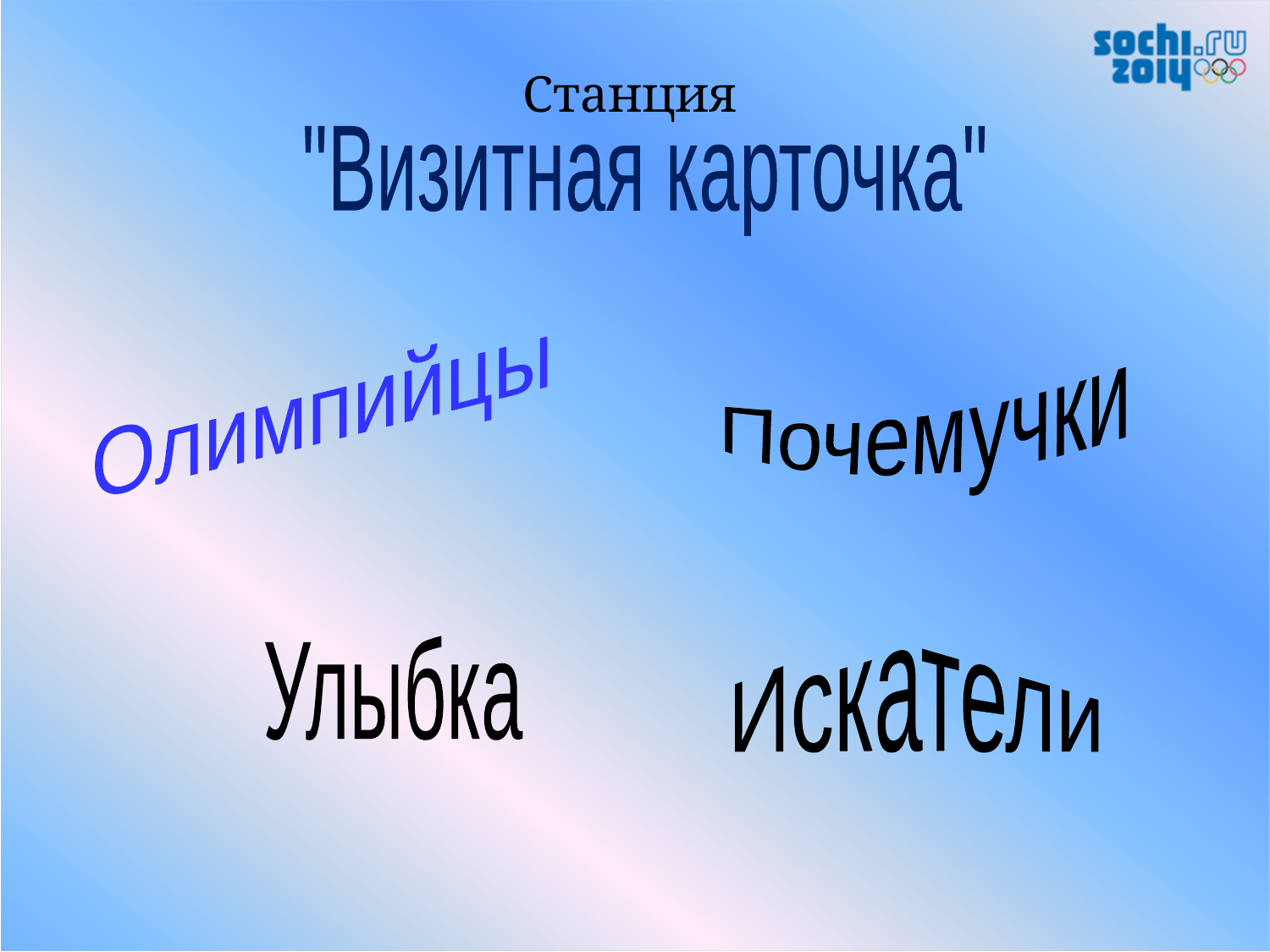

Станция
"Визитная карточка"
Олимпийцы
Почемучки
Искатели
Улыбка